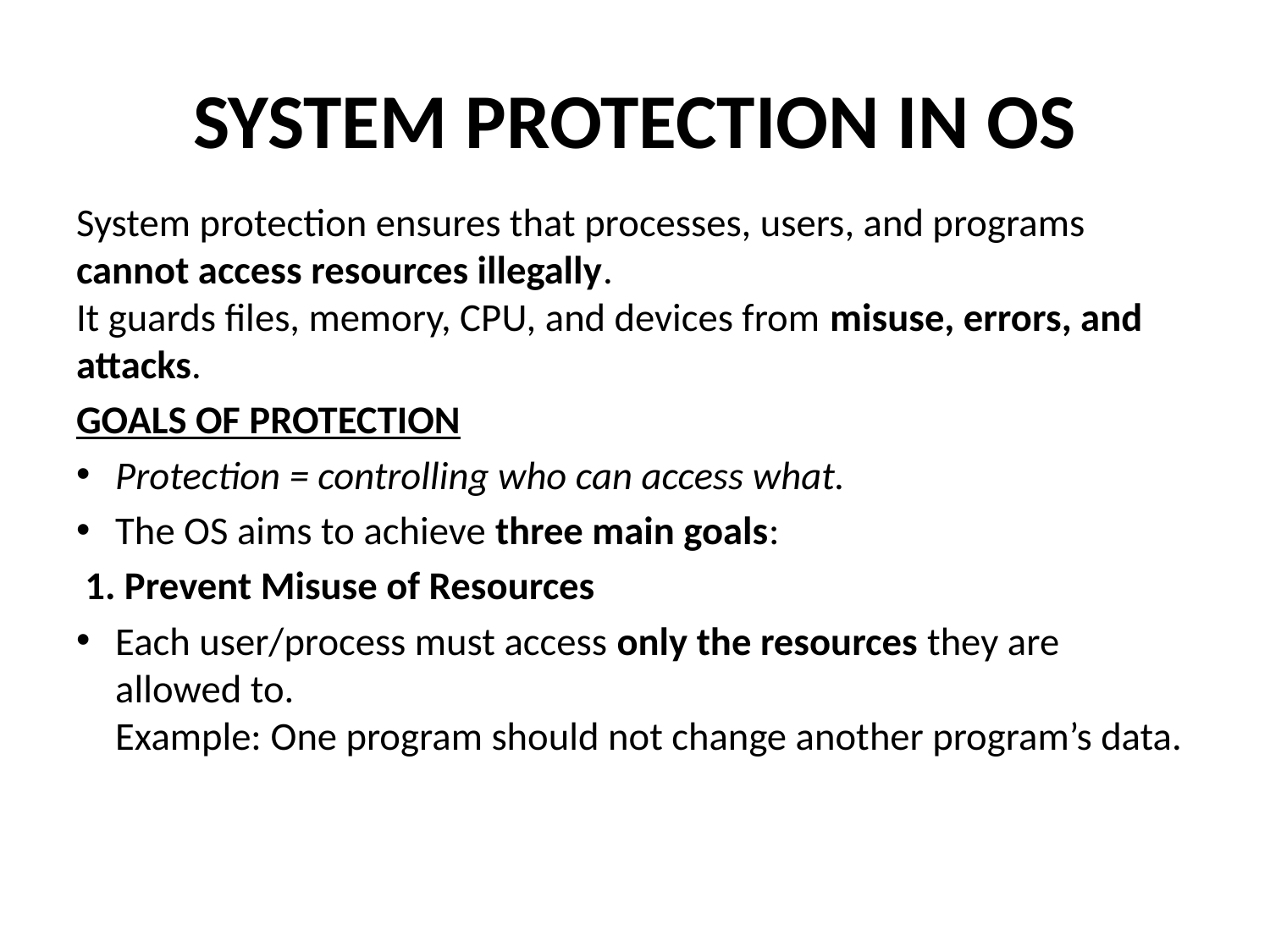

# SYSTEM PROTECTION IN OS
System protection ensures that processes, users, and programs cannot access resources illegally.
It guards files, memory, CPU, and devices from misuse, errors, and attacks.
GOALS OF PROTECTION
Protection = controlling who can access what.
The OS aims to achieve three main goals:
 1. Prevent Misuse of Resources
Each user/process must access only the resources they are allowed to.
Example: One program should not change another program’s data.